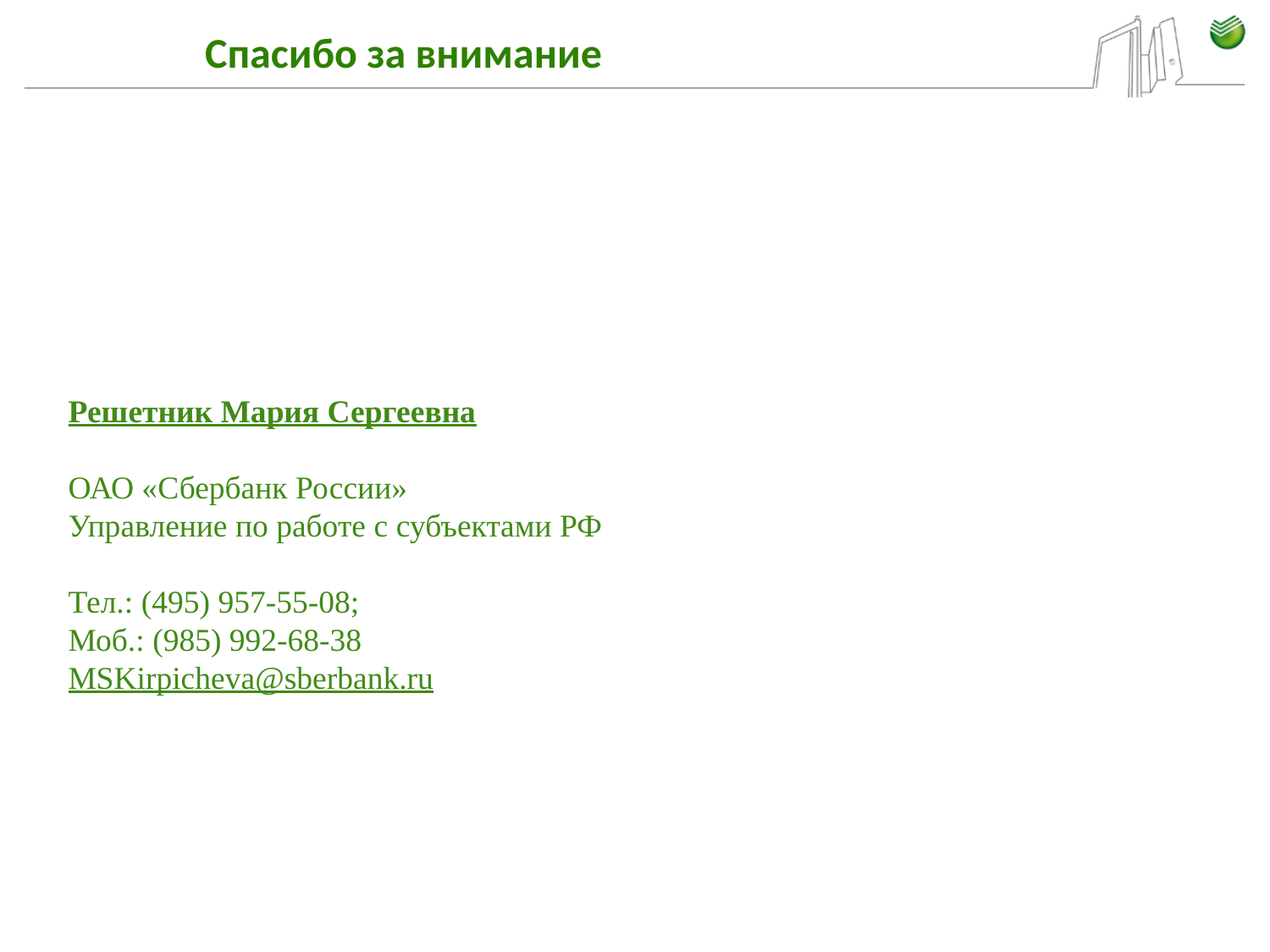

# Спасибо за внимание

Решетник Мария Сергеевна

ОАО «Сбербанк России»
Управление по работе с субъектами РФ

Тел.: (495) 957-55-08;
Моб.: (985) 992-68-38
MSKirpicheva@sberbank.ru